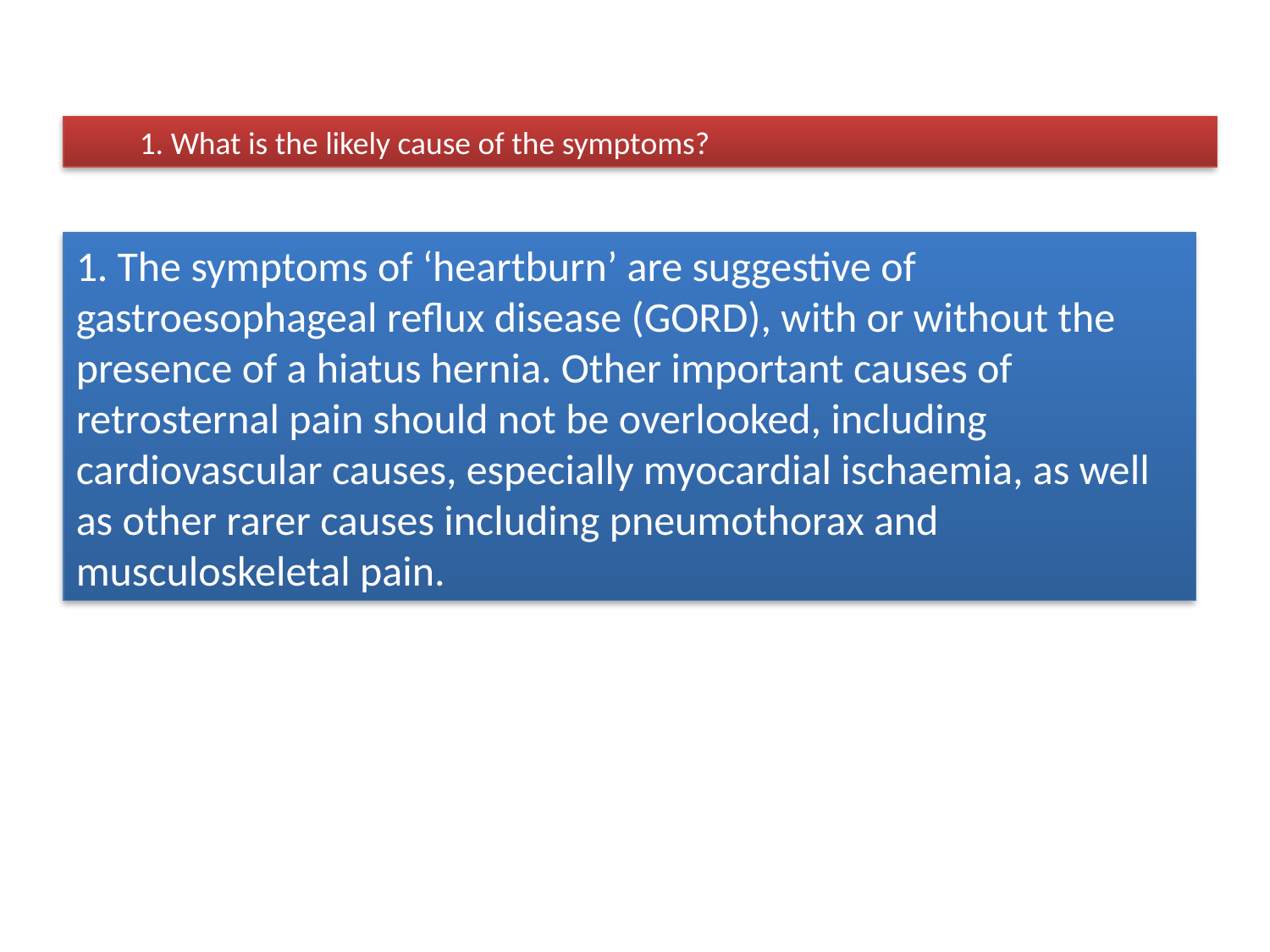

#
1. What is the likely cause of the symptoms?

1. The symptoms of ‘heartburn’ are suggestive of gastroesophageal reflux disease (GORD), with or without the presence of a hiatus hernia. Other important causes of retrosternal pain should not be overlooked, including cardiovascular causes, especially myocardial ischaemia, as well as other rarer causes including pneumothorax and musculoskeletal pain.